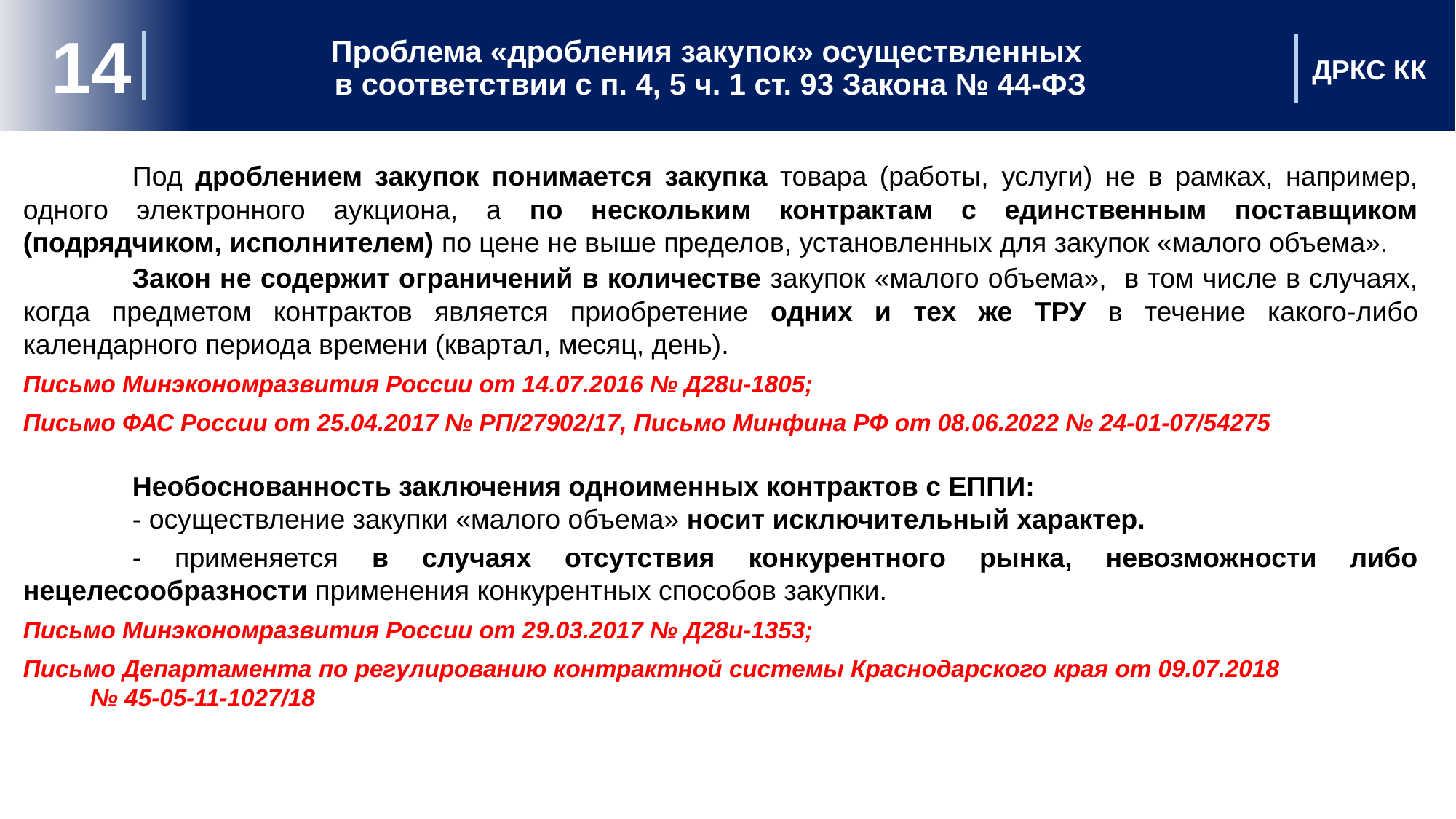

# Проблема «дробления закупок» осуществленных в соответствии с п. 4, 5 ч. 1 ст. 93 Закона № 44-ФЗ
14

ДРКС КК
	Под дроблением закупок понимается закупка товара (работы, услуги) не в рамках, например, одного электронного аукциона, а по нескольким контрактам с единственным поставщиком (подрядчиком, исполнителем) по цене не выше пределов, установленных для закупок «малого объема».
	Закон не содержит ограничений в количестве закупок «малого объема»,  в том числе в случаях, когда предметом контрактов является приобретение одних и тех же ТРУ в течение какого-либо календарного периода времени (квартал, месяц, день).
Письмо Минэкономразвития России от 14.07.2016 № Д28и-1805;
Письмо ФАС России от 25.04.2017 № РП/27902/17, Письмо Минфина РФ от 08.06.2022 № 24-01-07/54275

	Необоснованность заключения одноименных контрактов с ЕППИ:
	- осуществление закупки «малого объема» носит исключительный характер.
	- применяется в случаях отсутствия конкурентного рынка, невозможности либо нецелесообразности применения конкурентных способов закупки.
Письмо Минэкономразвития России от 29.03.2017 № Д28и-1353;
Письмо Департамента по регулированию контрактной системы Краснодарского края от 09.07.2018                               № 45-05-11-1027/18